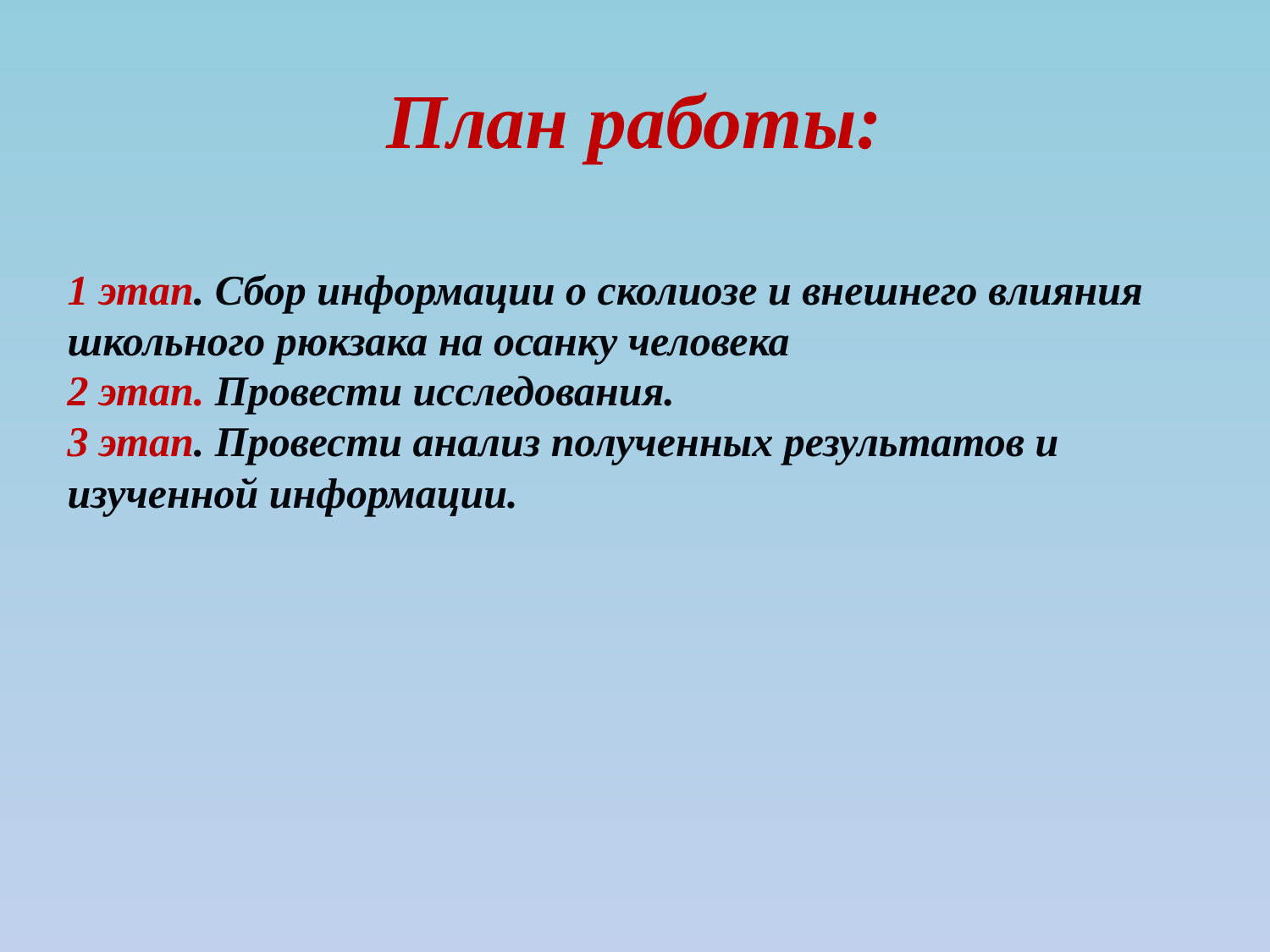

# План работы:
1 этап. Сбор информации о сколиозе и внешнего влияния школьного рюкзака на осанку человека
2 этап. Провести исследования.
3 этап. Провести анализ полученных результатов и изученной информации.